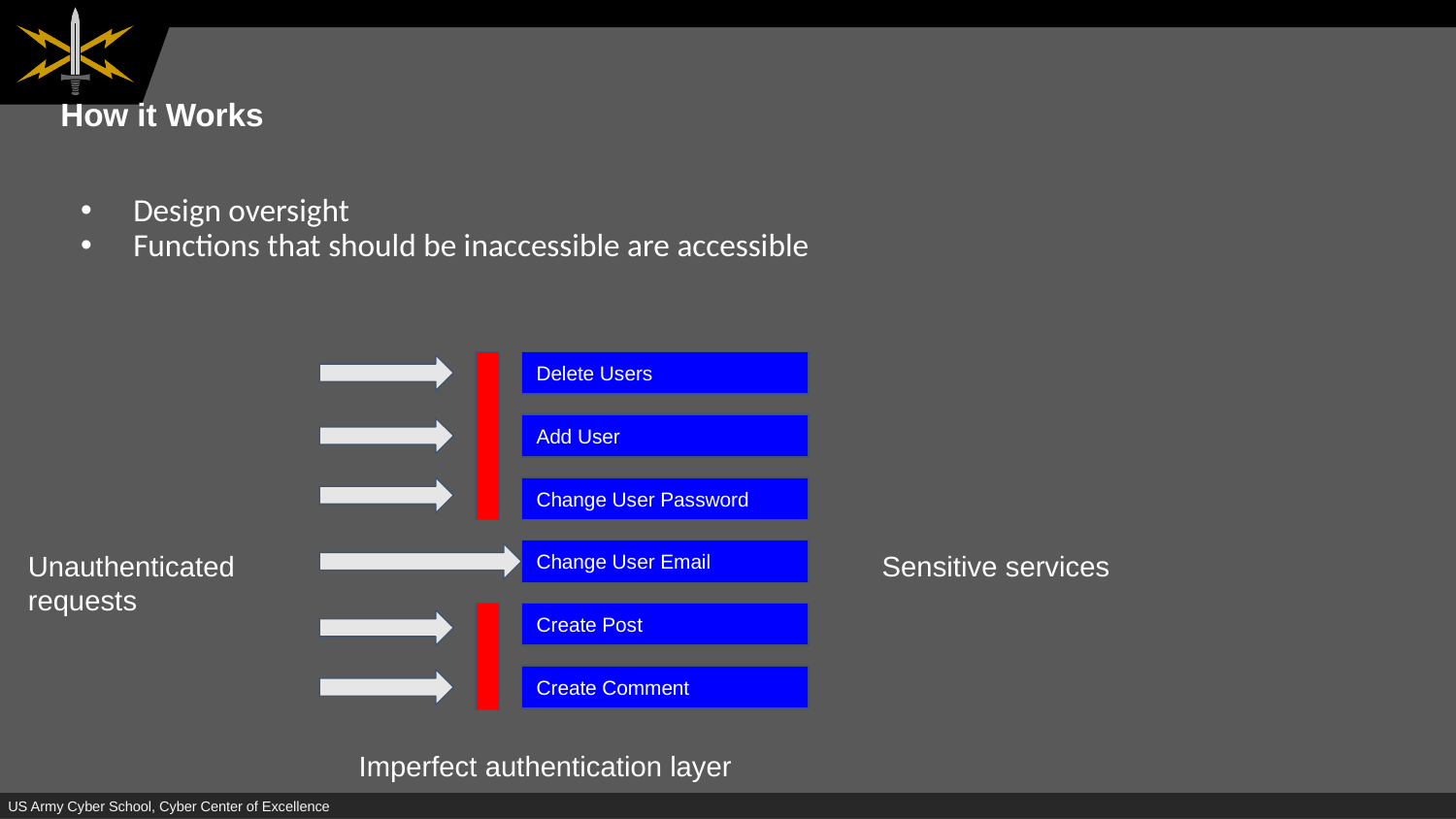

# How it Works
Design oversight
Functions that should be inaccessible are accessible

Delete Users

Add User

Change User Password
Unauthenticated requests
Sensitive services
Change User Email

Create Post

Create Comment

Imperfect authentication layer